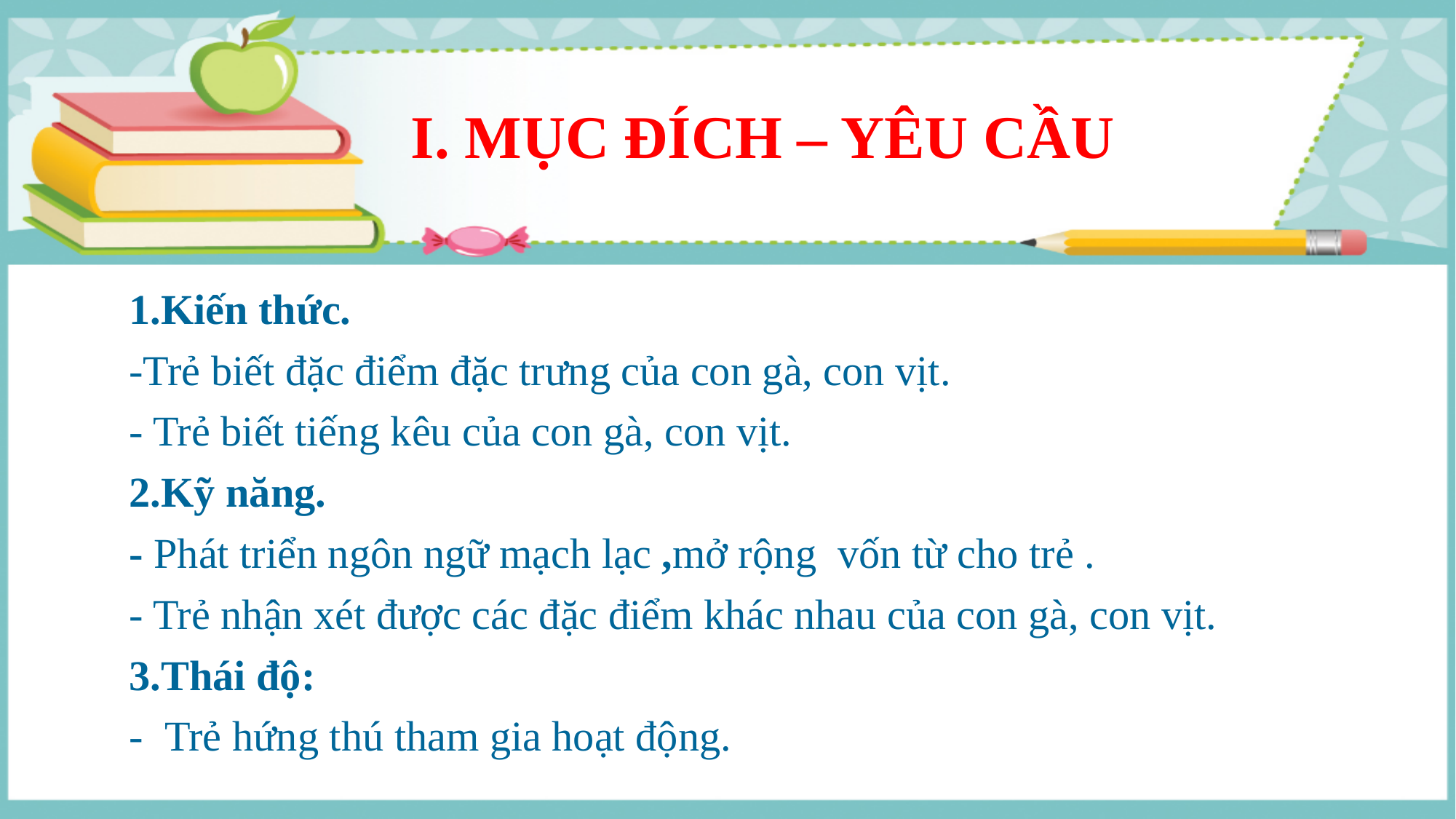

# I. MỤC ĐÍCH – YÊU CẦU
1.Kiến thức.
-Trẻ biết đặc điểm đặc trưng của con gà, con vịt.
- Trẻ biết tiếng kêu của con gà, con vịt.
2.Kỹ năng.
- Phát triển ngôn ngữ mạch lạc ,mở rộng  vốn từ cho trẻ .
- Trẻ nhận xét được các đặc điểm khác nhau của con gà, con vịt.
3.Thái độ:
-  Trẻ hứng thú tham gia hoạt động.